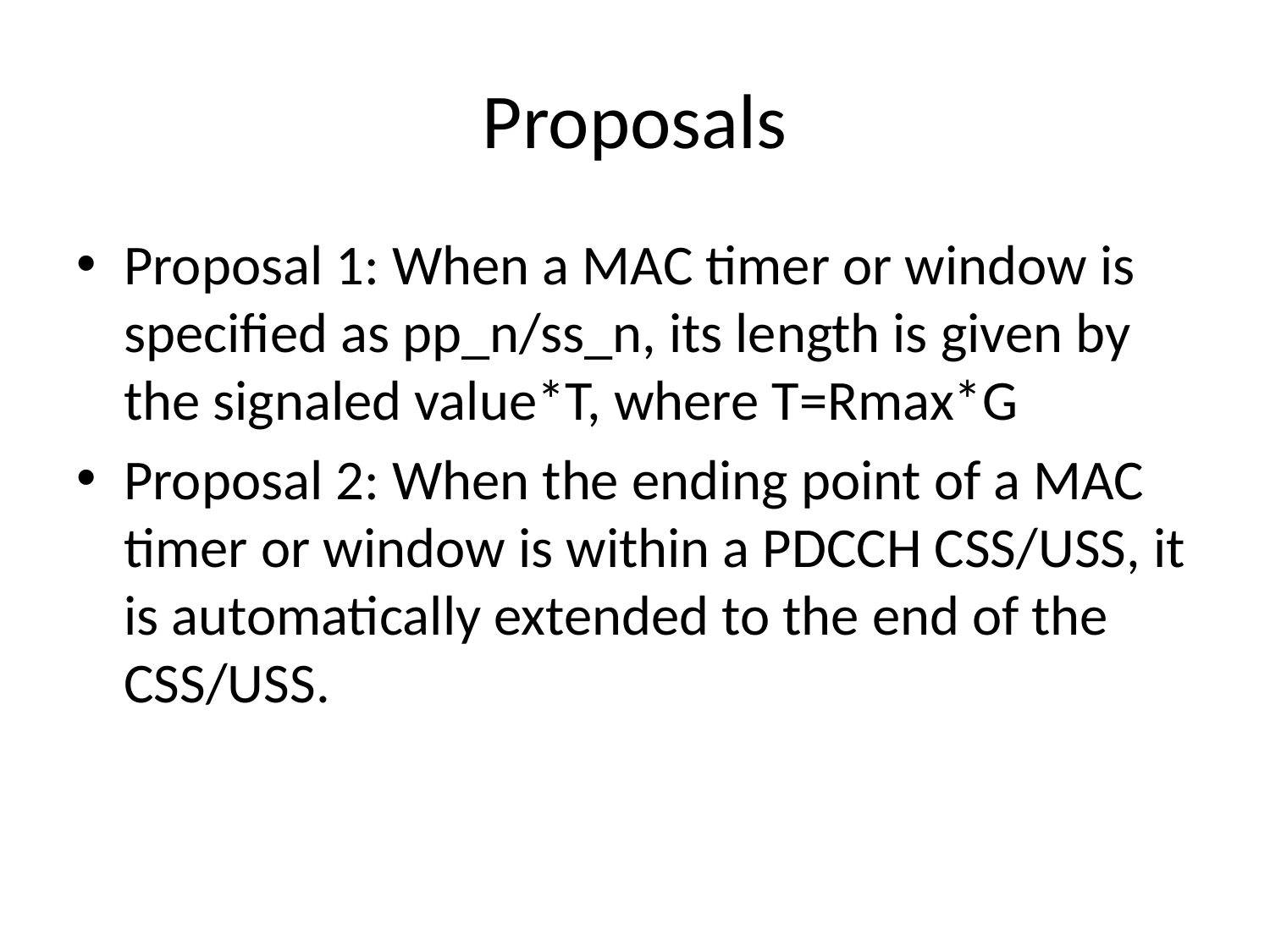

# Proposals
Proposal 1: When a MAC timer or window is specified as pp_n/ss_n, its length is given by the signaled value*T, where T=Rmax*G
Proposal 2: When the ending point of a MAC timer or window is within a PDCCH CSS/USS, it is automatically extended to the end of the CSS/USS.